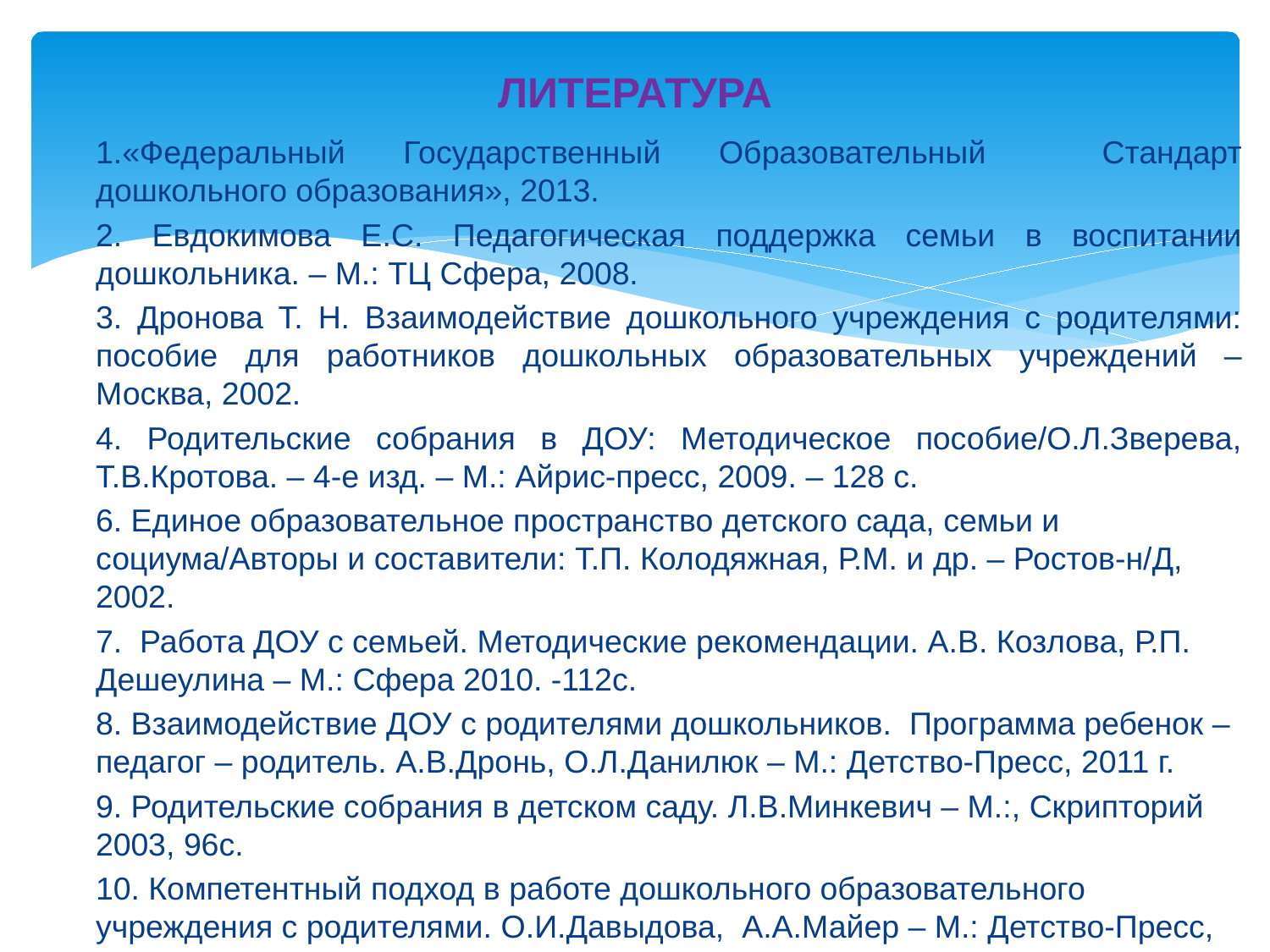

# ЛИТЕРАТУРА
1.«Федеральный Государственный Образовательный  Стандарт дошкольного образования», 2013.
2. Евдокимова Е.С. Педагогическая поддержка семьи в воспитании дошкольника. – М.: ТЦ Сфера, 2008.
3. Дронова Т. Н. Взаимодействие дошкольного учреждения с родителями: пособие для работников дошкольных образовательных учреждений – Москва, 2002.
4. Родительские собрания в ДОУ: Методическое пособие/О.Л.Зверева, Т.В.Кротова. – 4-е изд. – М.: Айрис-пресс, 2009. – 128 с.
6. Единое образовательное пространство детского сада, семьи и социума/Авторы и составители: Т.П. Колодяжная, Р.М. и др. – Ростов-н/Д, 2002.
7.  Работа ДОУ с семьей. Методические рекомендации. А.В. Козлова, Р.П. Дешеулина – М.: Сфера 2010. -112с.
8. Взаимодействие ДОУ с родителями дошкольников.  Программа ребенок – педагог – родитель. А.В.Дронь, О.Л.Данилюк – М.: Детство-Пресс, 2011 г.
9. Родительские собрания в детском саду. Л.В.Минкевич – М.:, Скрипторий 2003, 96с.
10. Компетентный подход в работе дошкольного образовательного учреждения с родителями. О.И.Давыдова,  А.А.Майер – М.: Детство-Пресс, 2013 г. – 128с.